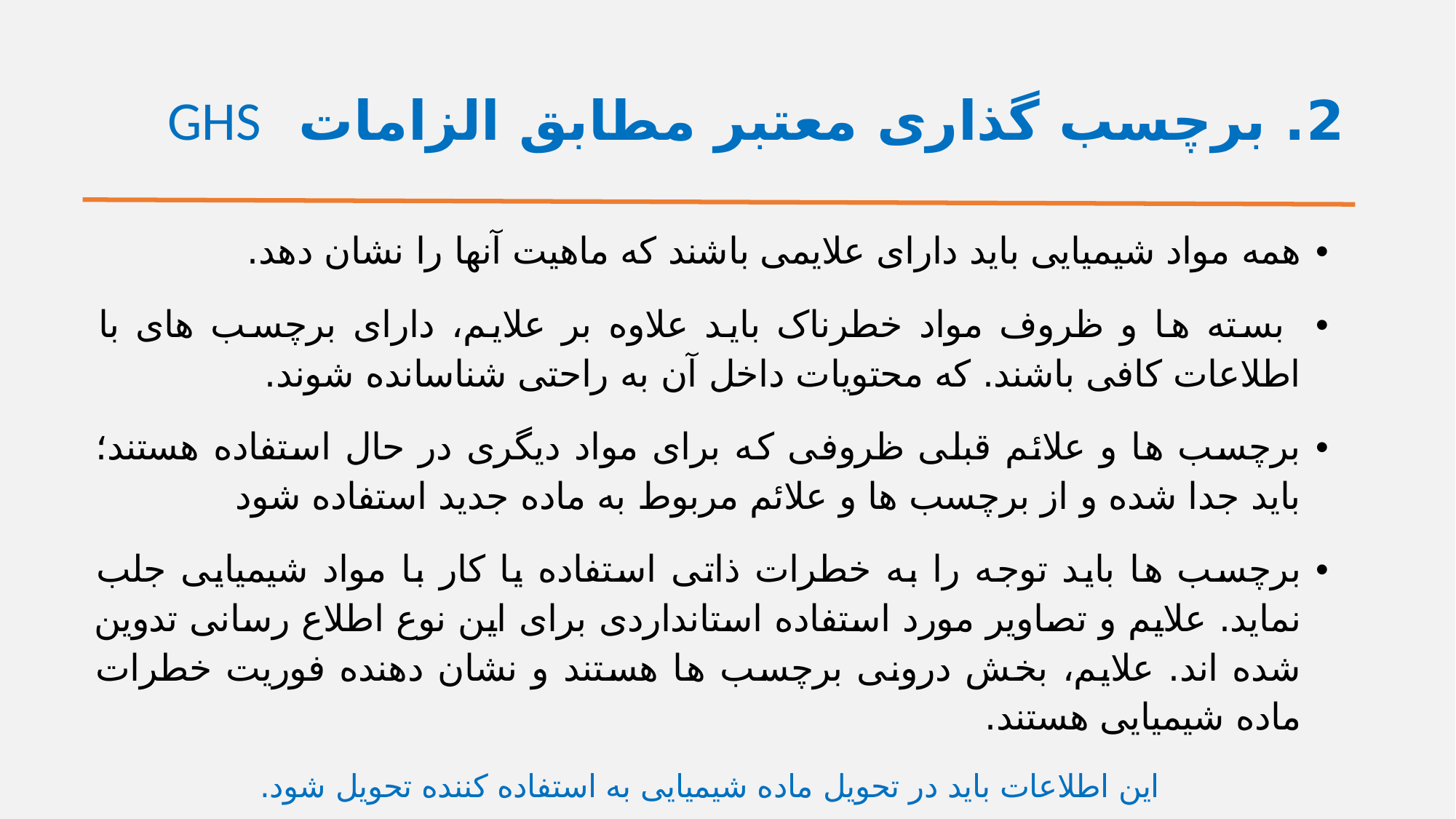

# 2. برچسب گذاری معتبر مطابق الزامات  GHS
همه مواد شیمیایی باید دارای علایمی باشند که ماهیت آنها را نشان دهد.
 بسته ها و ظروف مواد خطرناک باید علاوه بر علایم، دارای برچسب های با اطلاعات کافی باشند. که محتویات داخل آن به راحتی شناسانده شوند.
برچسب ها و علائم قبلی ظروفی که برای مواد دیگری در حال استفاده هستند؛ باید جدا شده و از برچسب ها و علائم مربوط به ماده جدید استفاده شود
برچسب ها باید توجه را به خطرات ذاتی استفاده یا کار با مواد شیمیایی جلب نماید. علایم و تصاویر مورد استفاده استانداردی برای این نوع اطلاع رسانی تدوین شده اند. علایم، بخش درونی برچسب ها هستند و نشان دهنده فوریت خطرات ماده شیمیایی هستند.
این اطلاعات باید در تحویل ماده شیمیایی به استفاده کننده تحویل شود.